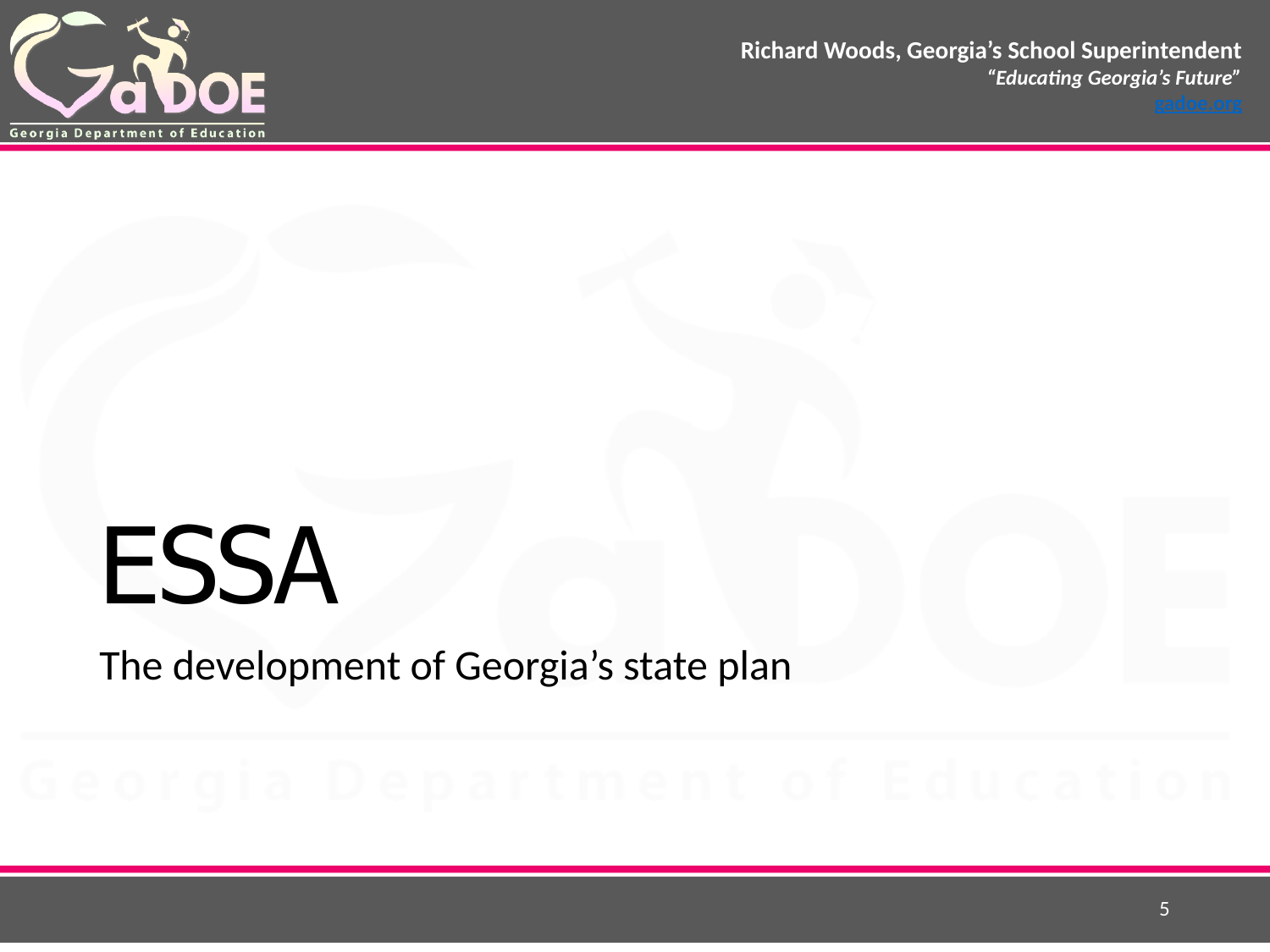

# ESSA
The development of Georgia’s state plan
5